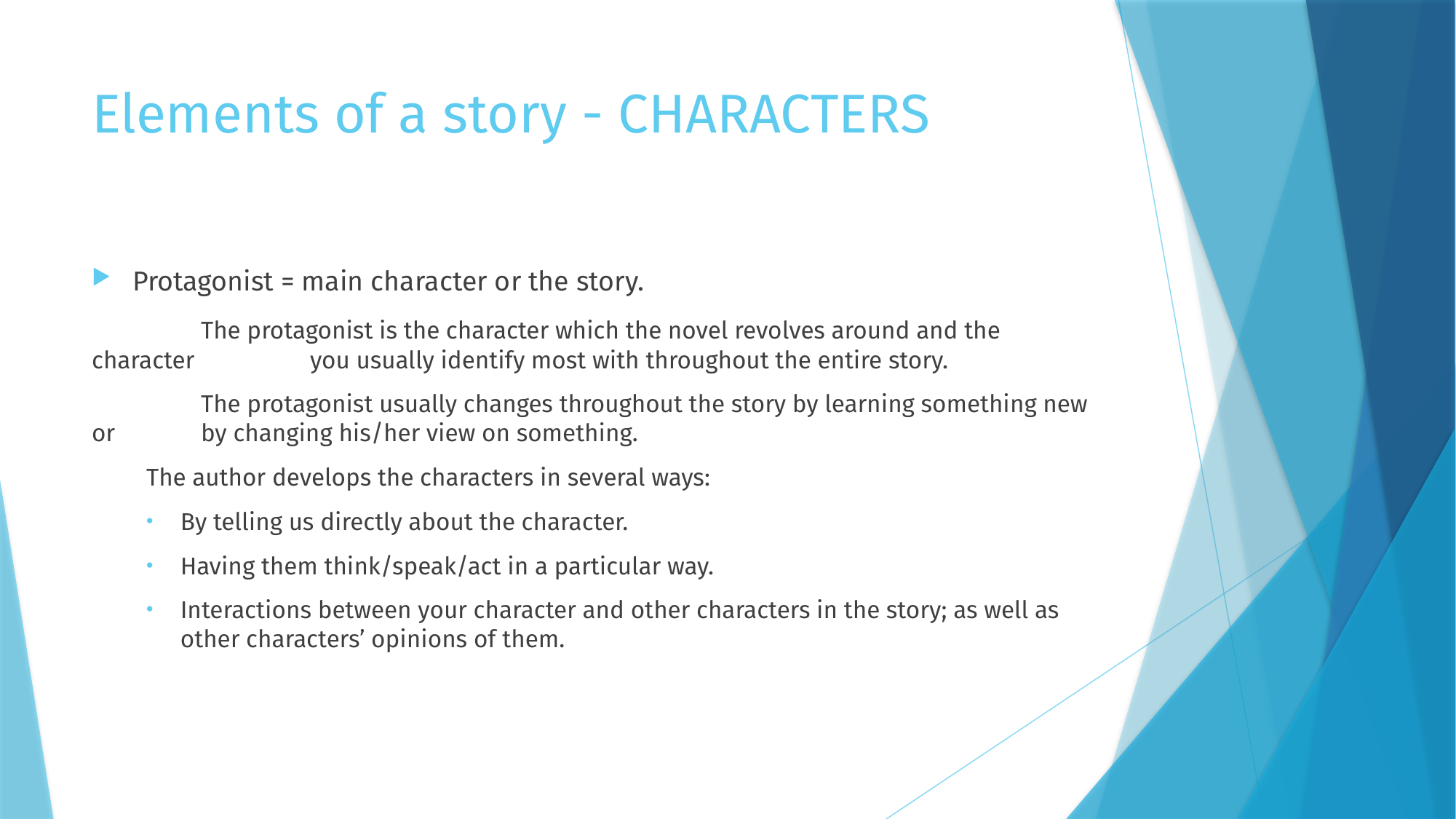

# Elements of a story - CHARACTERS
Protagonist = main character or the story.
	The protagonist is the character which the novel revolves around and the character 	you usually identify most with throughout the entire story.
	The protagonist usually changes throughout the story by learning something new or 	by changing his/her view on something.
The author develops the characters in several ways:
By telling us directly about the character.
Having them think/speak/act in a particular way.
Interactions between your character and other characters in the story; as well as other characters’ opinions of them.